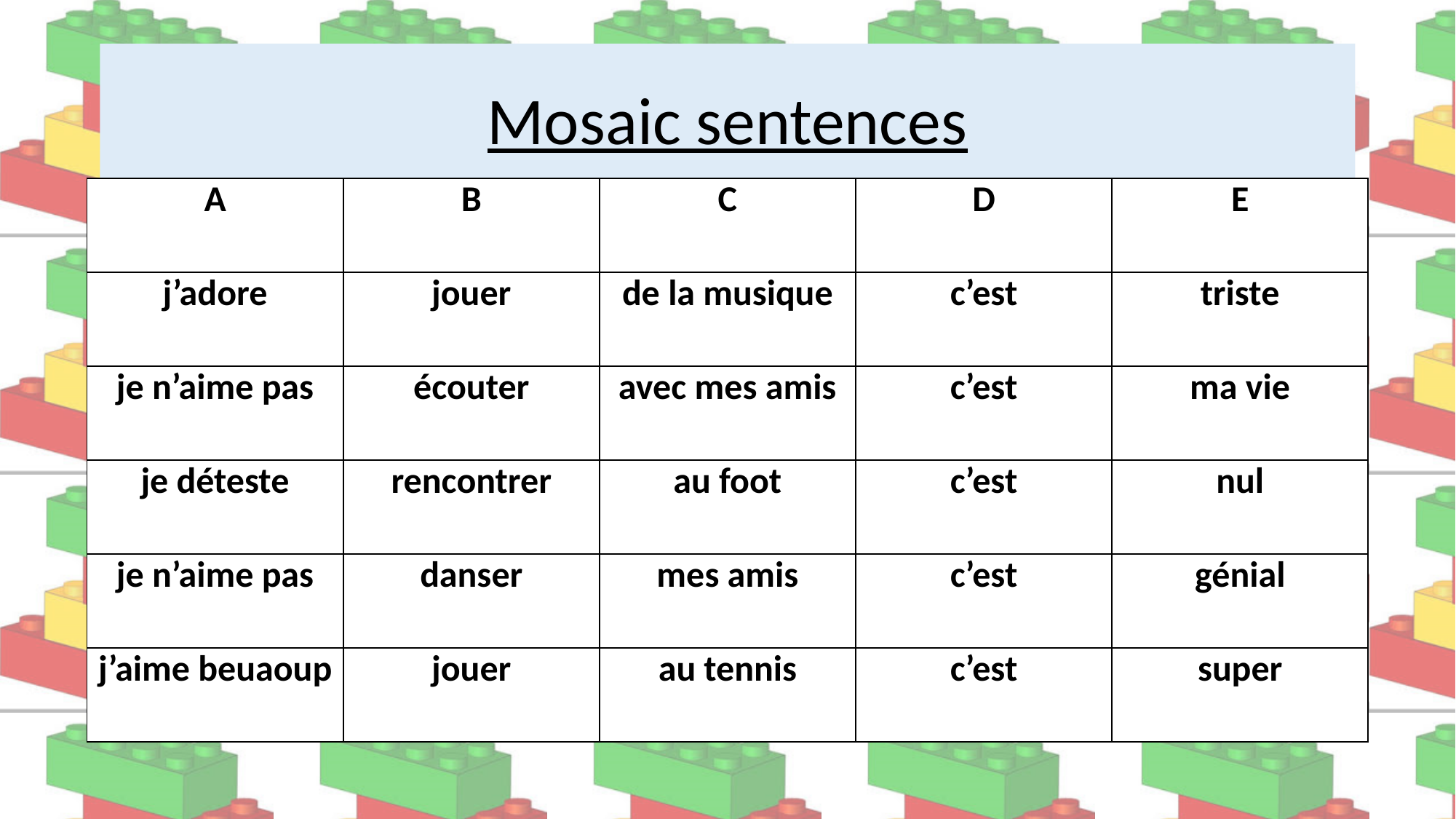

# Mosaic sentences
| A | B | C | D | E |
| --- | --- | --- | --- | --- |
| j’adore | jouer | de la musique | c’est | triste |
| je n’aime pas | écouter | avec mes amis | c’est | ma vie |
| je déteste | rencontrer | au foot | c’est | nul |
| je n’aime pas | danser | mes amis | c’est | génial |
| j’aime beuaoup | jouer | au tennis | c’est | super |